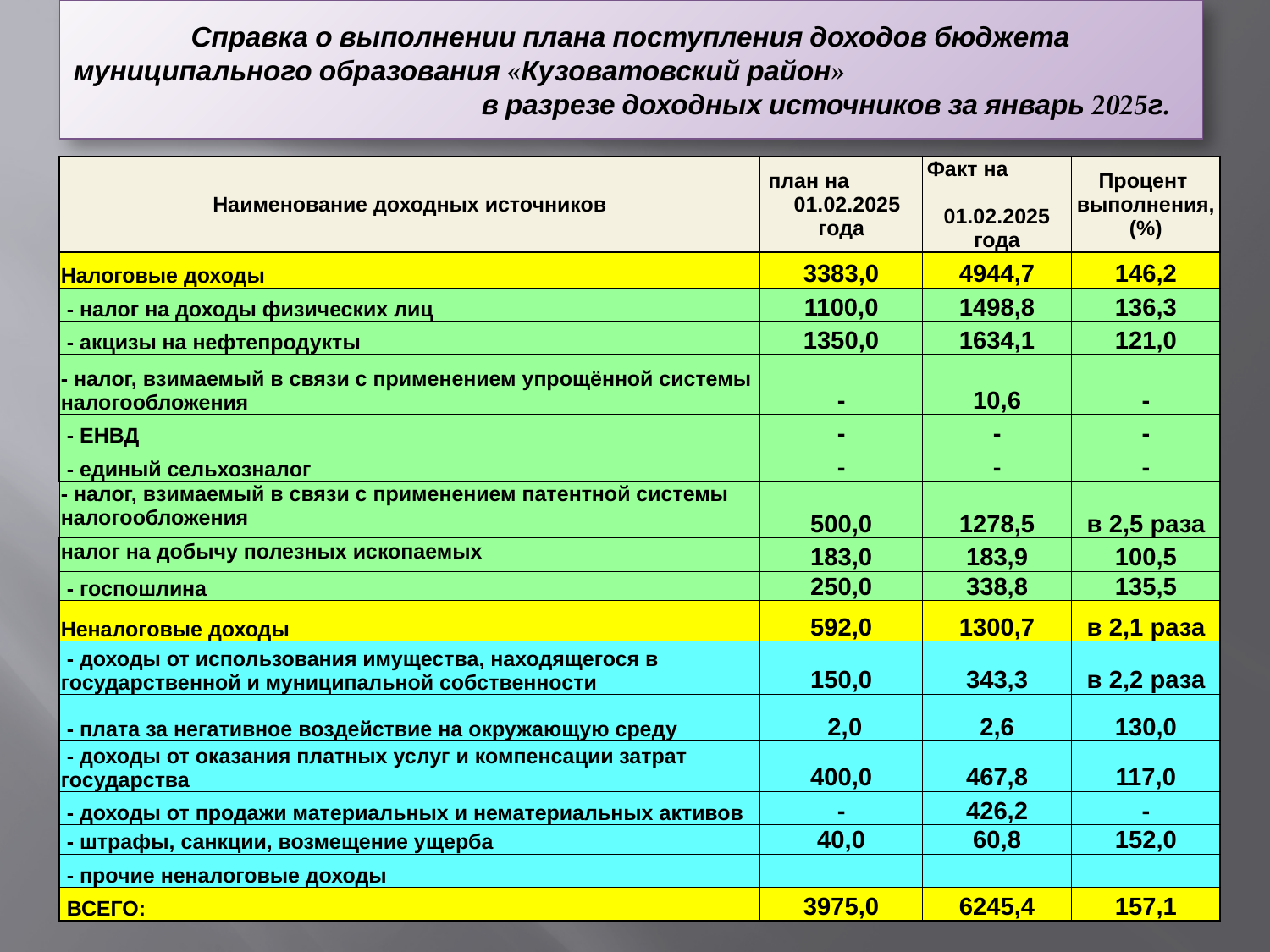

# Справка о выполнении плана поступления доходов бюджета муниципального образования «Кузоватовский район»                                                                                                          в разрезе доходных источников за январь 2025г.
| Наименование доходных источников | план на 01.02.2025 года | Факт на 01.02.2025 года | Процент выполнения, (%) |
| --- | --- | --- | --- |
| Налоговые доходы | 3383,0 | 4944,7 | 146,2 |
| - налог на доходы физических лиц | 1100,0 | 1498,8 | 136,3 |
| - акцизы на нефтепродукты | 1350,0 | 1634,1 | 121,0 |
| - налог, взимаемый в связи с применением упрощённой системы налогообложения | - | 10,6 | - |
| - ЕНВД | - | - | - |
| - единый сельхозналог | - | - | - |
| - налог, взимаемый в связи с применением патентной системы налогообложения | 500,0 | 1278,5 | в 2,5 раза |
| налог на добычу полезных ископаемых | 183,0 | 183,9 | 100,5 |
| - госпошлина | 250,0 | 338,8 | 135,5 |
| Неналоговые доходы | 592,0 | 1300,7 | в 2,1 раза |
| - доходы от использования имущества, находящегося в государственной и муниципальной собственности | 150,0 | 343,3 | в 2,2 раза |
| - плата за негативное воздействие на окружающую среду | 2,0 | 2,6 | 130,0 |
| - доходы от оказания платных услуг и компенсации затрат государства | 400,0 | 467,8 | 117,0 |
| - доходы от продажи материальных и нематериальных активов | - | 426,2 | - |
| - штрафы, санкции, возмещение ущерба | 40,0 | 60,8 | 152,0 |
| - прочие неналоговые доходы |  |  |  |
| ВСЕГО: | 3975,0 | 6245,4 | 157,1 |